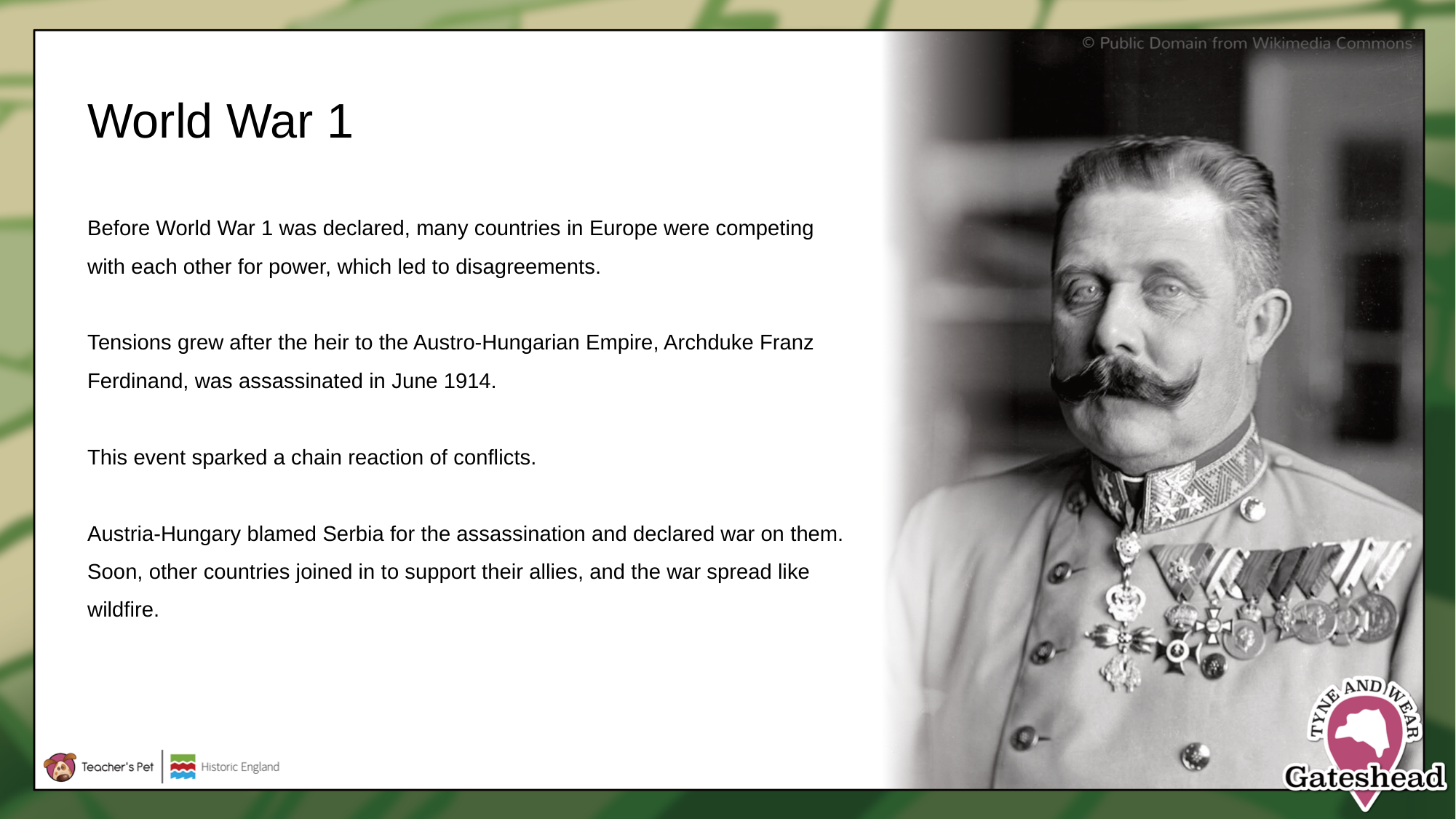

# World War 1
World War 1

Before World War 1 was declared, many countries in Europe were competing with each other for power, which led to disagreements.

Tensions grew after the heir to the Austro-Hungarian Empire, Archduke Franz Ferdinand, was assassinated in June 1914.

This event sparked a chain reaction of conflicts.

Austria-Hungary blamed Serbia for the assassination and declared war on them. Soon, other countries joined in to support their allies, and the war spread like wildfire.